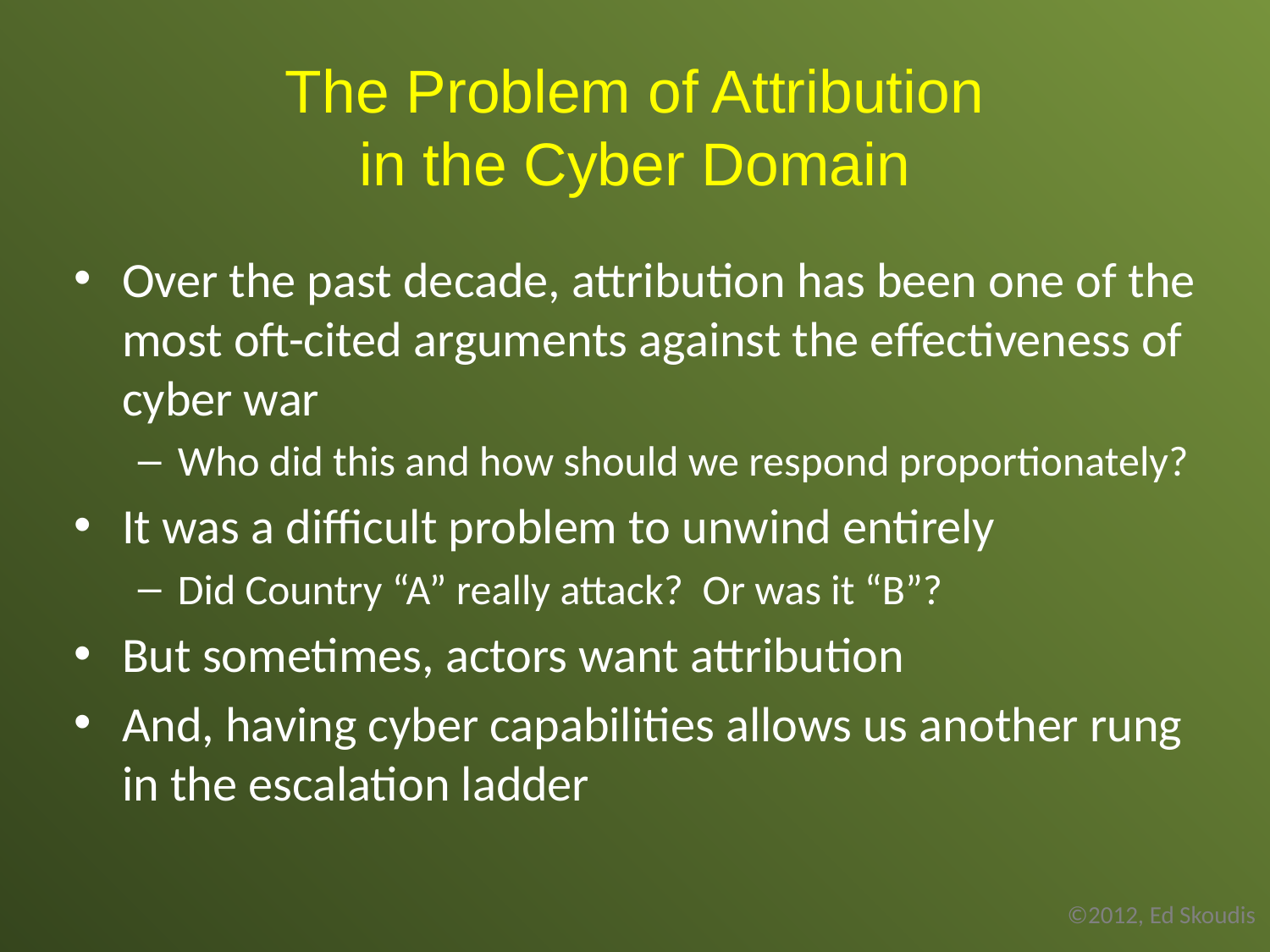

# The Problem of Attribution in the Cyber Domain
Over the past decade, attribution has been one of the most oft-cited arguments against the effectiveness of cyber war
Who did this and how should we respond proportionately?
It was a difficult problem to unwind entirely
Did Country “A” really attack?  Or was it “B”?
But sometimes, actors want attribution
And, having cyber capabilities allows us another rung in the escalation ladder